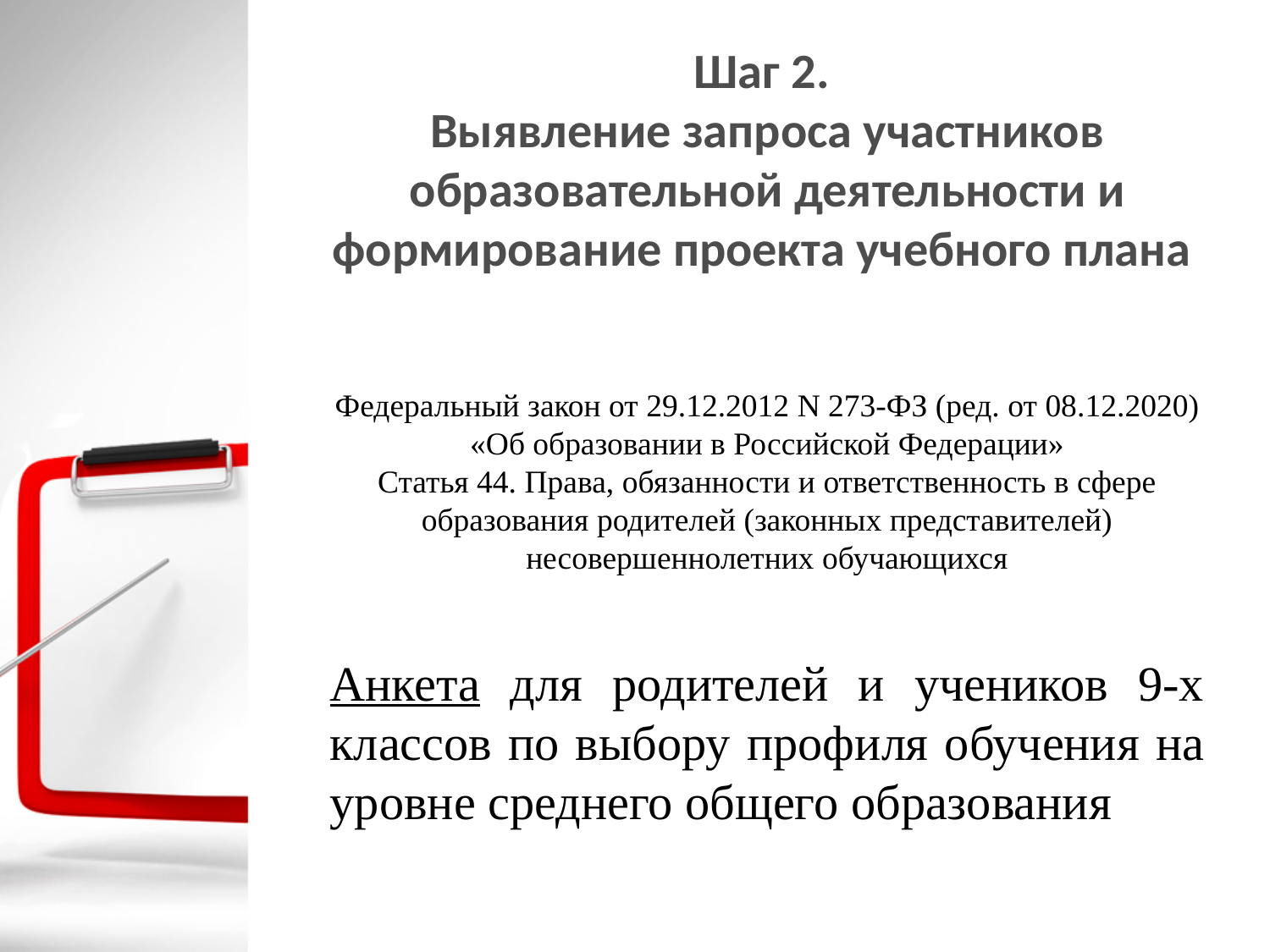

# Шаг 2. Выявление запроса участников образовательной деятельности и формирование проекта учебного плана

Федеральный закон от 29.12.2012 N 273-ФЗ (ред. от 08.12.2020) «Об образовании в Российской Федерации»
Статья 44. Права, обязанности и ответственность в сфере образования родителей (законных представителей) несовершеннолетних обучающихся

Анкета для родителей и учеников 9-х классов по выбору профиля обучения на уровне среднего общего образования